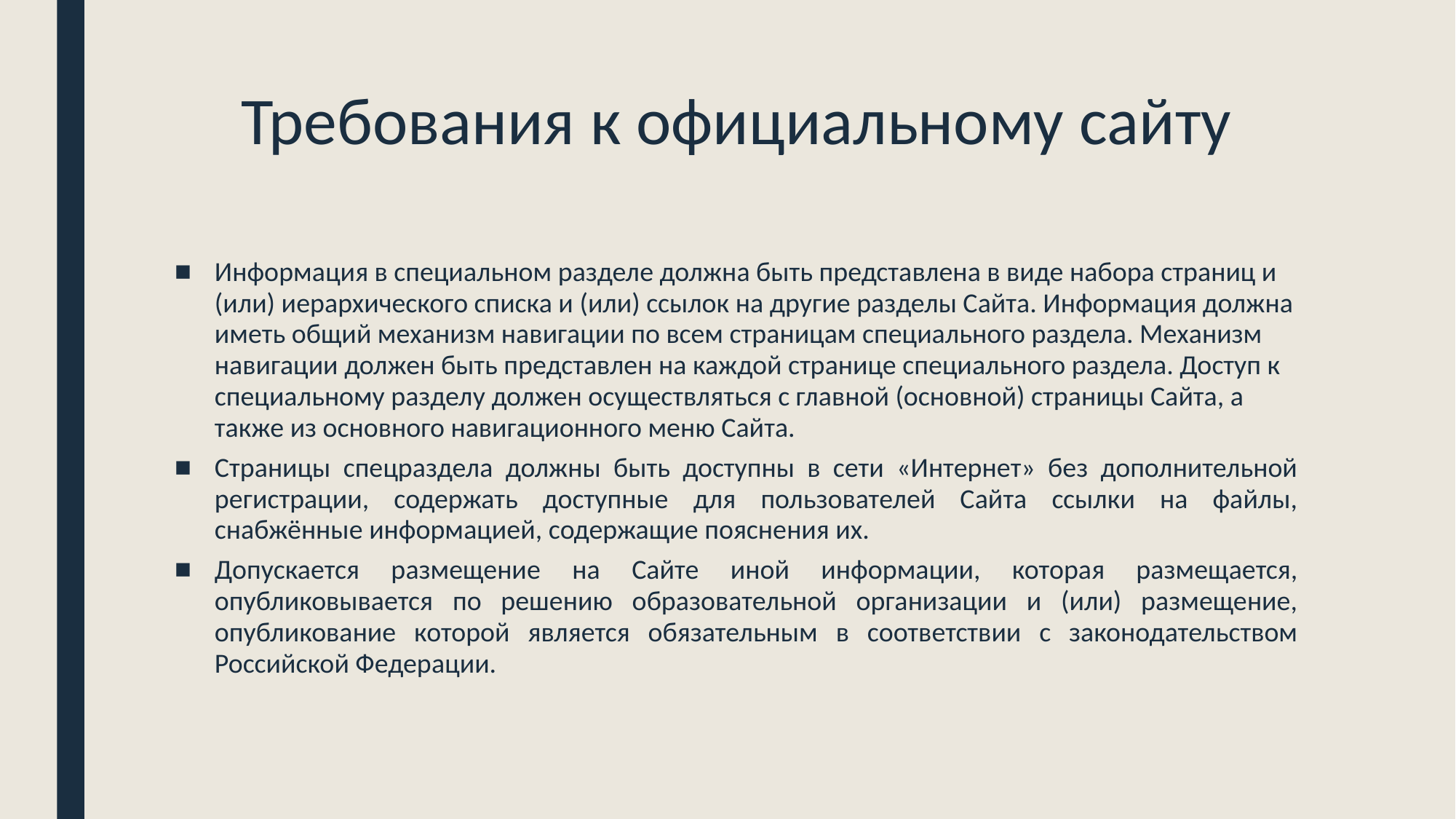

# Требования к официальному сайту
Информация в специальном разделе должна быть представлена в виде набора страниц и (или) иерархического списка и (или) ссылок на другие разделы Сайта. Информация должна иметь общий механизм навигации по всем страницам специального раздела. Механизм навигации должен быть представлен на каждой странице специального раздела. Доступ к специальному разделу должен осуществляться с главной (основной) страницы Сайта, а также из основного навигационного меню Сайта.
Страницы спецраздела должны быть доступны в сети «Интернет» без дополнительной регистрации, содержать доступные для пользователей Сайта ссылки на файлы, снабжённые информацией, содержащие пояснения их.
Допускается размещение на Сайте иной информации, которая размещается, опубликовывается по решению образовательной организации и (или) размещение, опубликование которой является обязательным в соответствии с законодательством Российской Федерации.